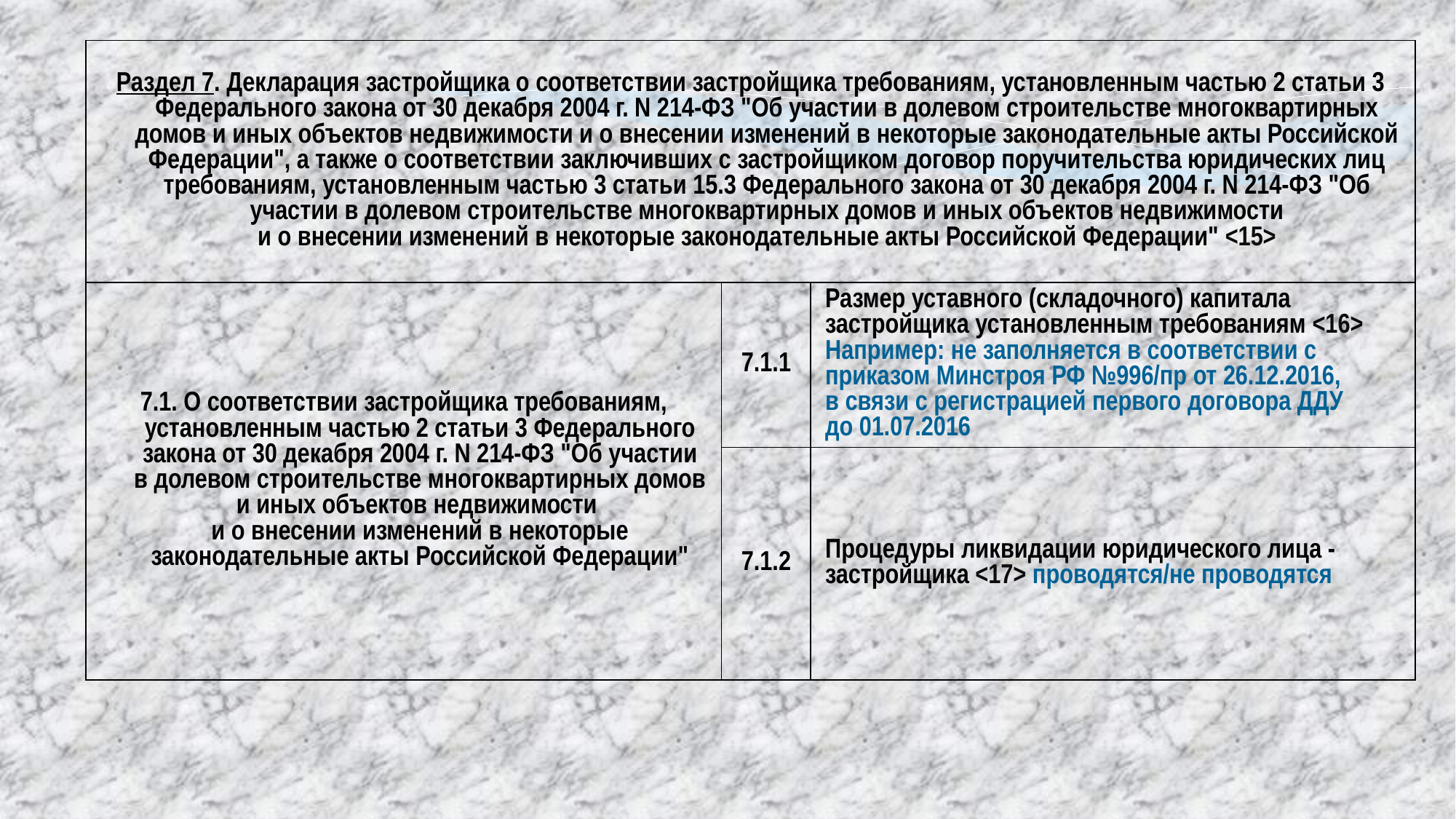

| Раздел 7. Декларация застройщика о соответствии застройщика требованиям, установленным частью 2 статьи 3 Федерального закона от 30 декабря 2004 г. N 214-ФЗ "Об участии в долевом строительстве многоквартирных домов и иных объектов недвижимости и о внесении изменений в некоторые законодательные акты Российской Федерации", а также о соответствии заключивших с застройщиком договор поручительства юридических лиц требованиям, установленным частью 3 статьи 15.3 Федерального закона от 30 декабря 2004 г. N 214-ФЗ "Об участии в долевом строительстве многоквартирных домов и иных объектов недвижимости и о внесении изменений в некоторые законодательные акты Российской Федерации" <15> |  |  |
| --- | --- | --- |
| 7.1. О соответствии застройщика требованиям, установленным частью 2 статьи 3 Федерального закона от 30 декабря 2004 г. N 214-ФЗ "Об участии в долевом строительстве многоквартирных домов и иных объектов недвижимости и о внесении изменений в некоторые законодательные акты Российской Федерации" | 7.1.1 | Размер уставного (складочного) капитала застройщика установленным требованиям <16> Например: не заполняется в соответствии с приказом Минстроя РФ №996/пр от 26.12.2016, в связи с регистрацией первого договора ДДУ до 01.07.2016 |
|  | 7.1.2 | Процедуры ликвидации юридического лица - застройщика <17> проводятся/не проводятся |